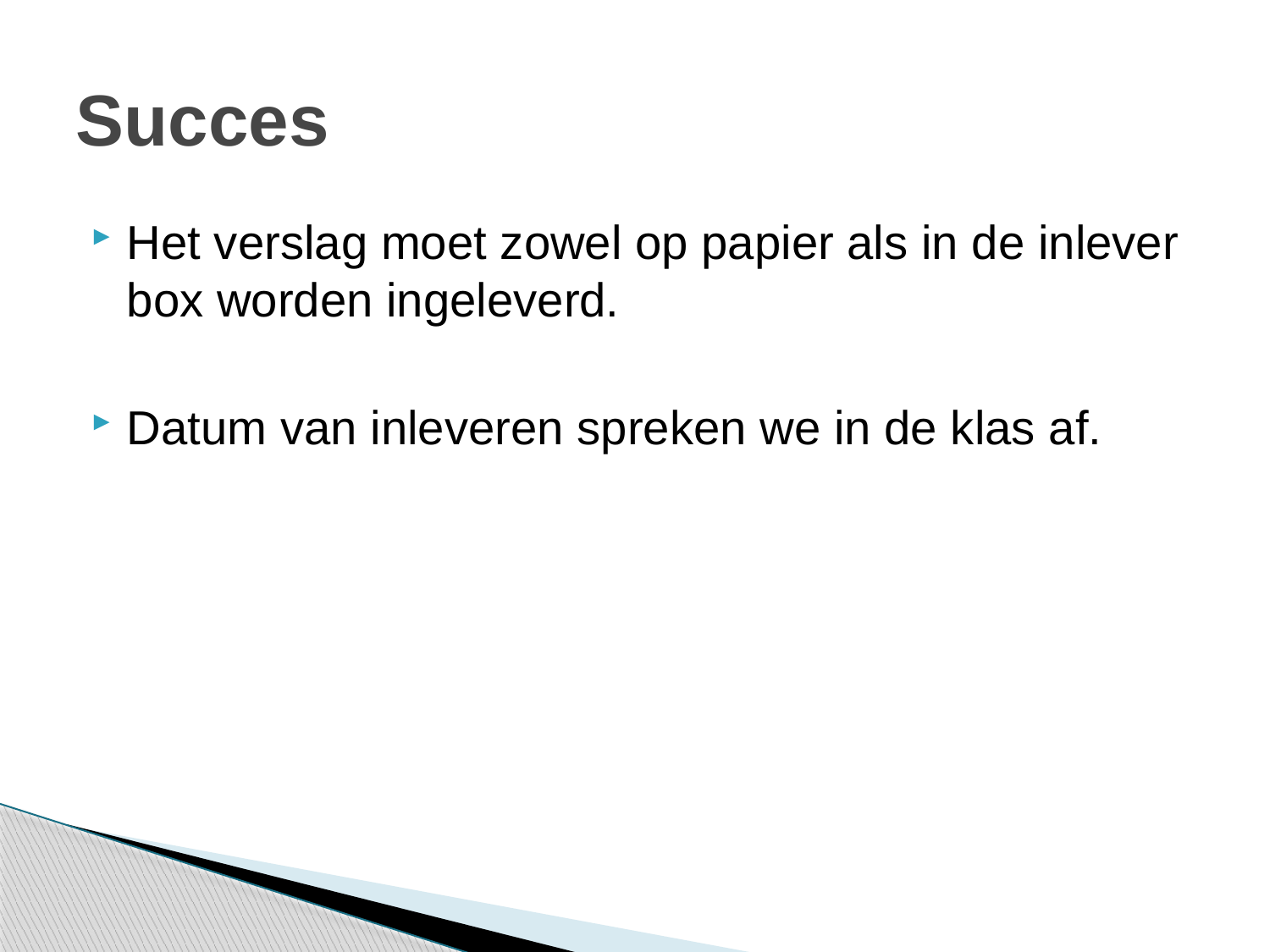

# Succes
Het verslag moet zowel op papier als in de inlever box worden ingeleverd.

Datum van inleveren spreken we in de klas af.